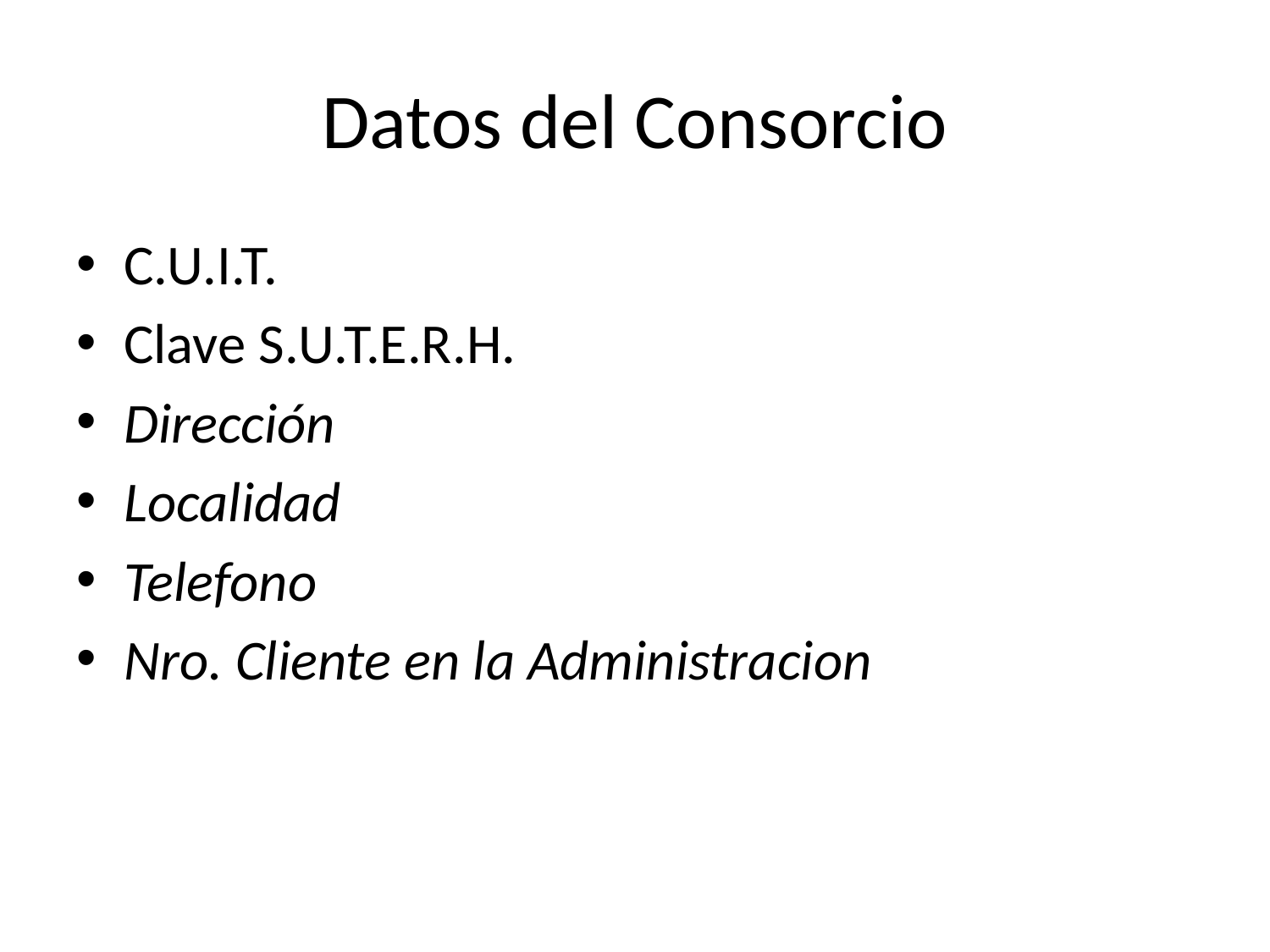

# Datos del Consorcio
C.U.I.T.
Clave S.U.T.E.R.H.
Dirección
Localidad
Telefono
Nro. Cliente en la Administracion